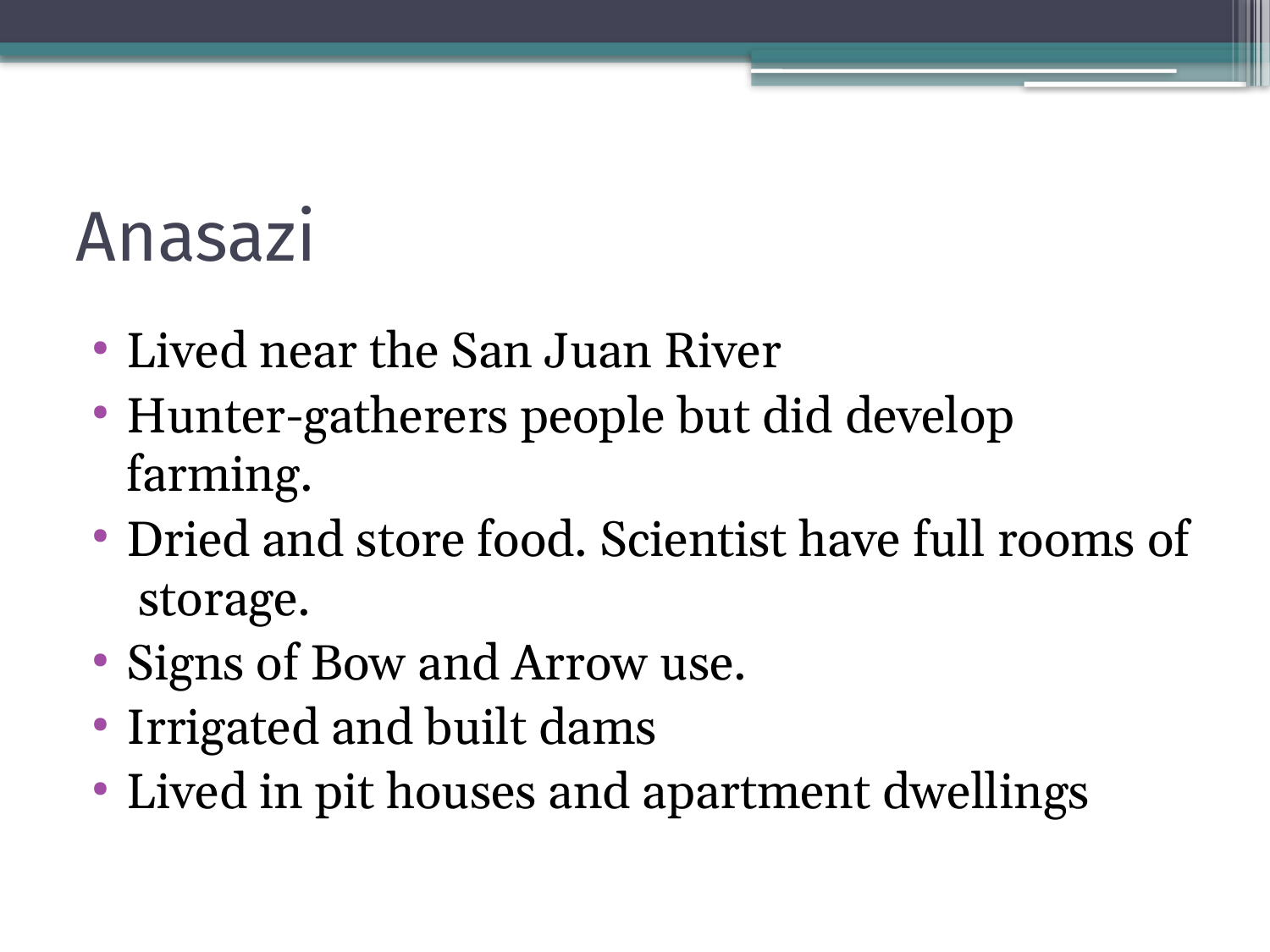

# Anasazi
Lived near the San Juan River
Hunter-gatherers people but did develop farming.
Dried and store food. Scientist have full rooms of  storage.
Signs of Bow and Arrow use.
Irrigated and built dams
Lived in pit houses and apartment dwellings